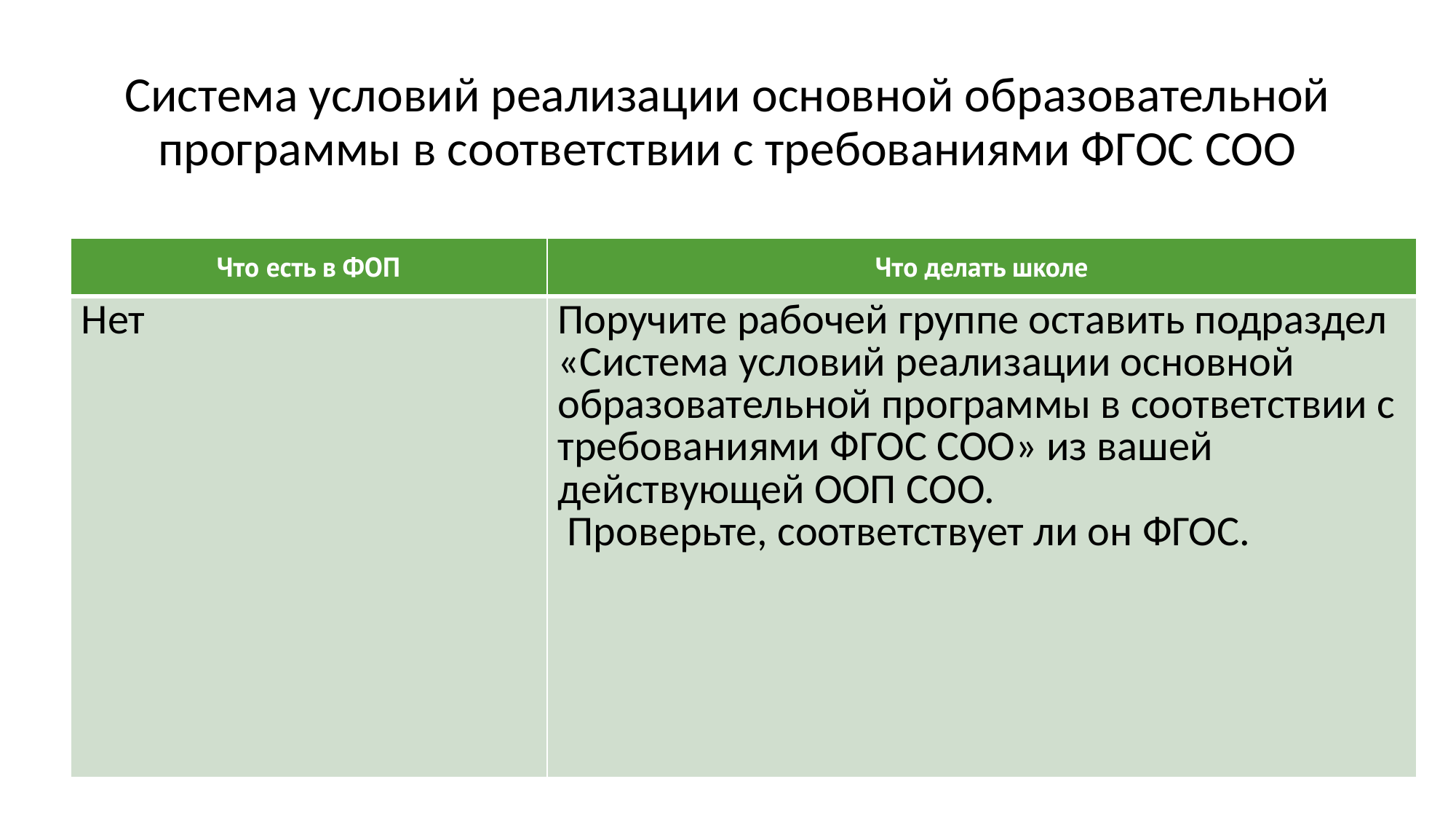

# Система условий реализации основной образовательной программы в соответствии с требованиями ФГОС СОО
| Что есть в ФОП | Что делать школе |
| --- | --- |
| Нет | Поручите рабочей группе оставить подраздел «Система условий реализации основной образовательной программы в соответствии с требованиями ФГОС СОО» из вашей действующей ООП СОО. Проверьте, соответствует ли он ФГОС. |